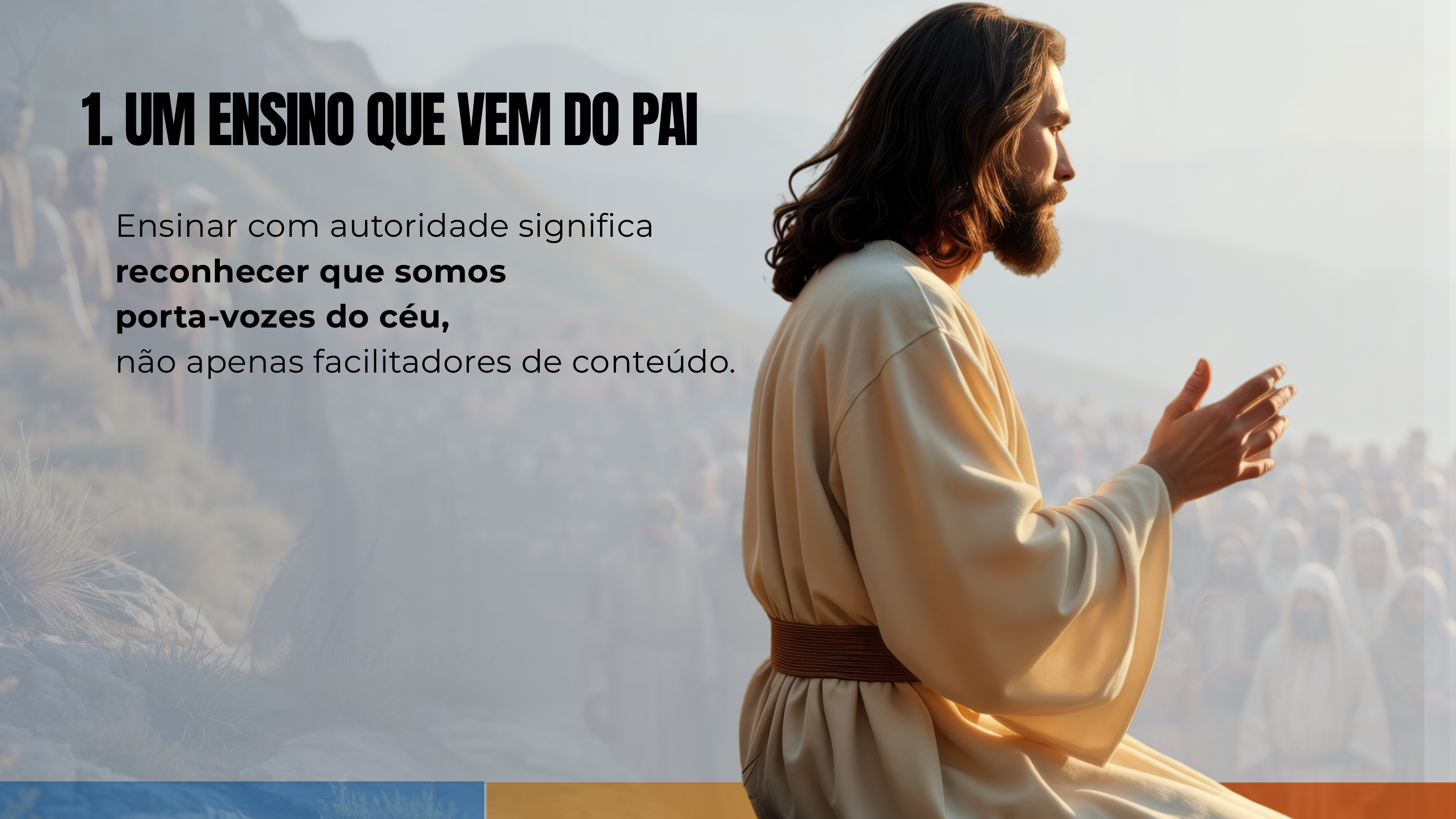

1. UM ENSINO QUE VEM DO PAI
Ensinar com autoridade significa reconhecer que somos
porta-vozes do céu,
não apenas facilitadores de conteúdo.